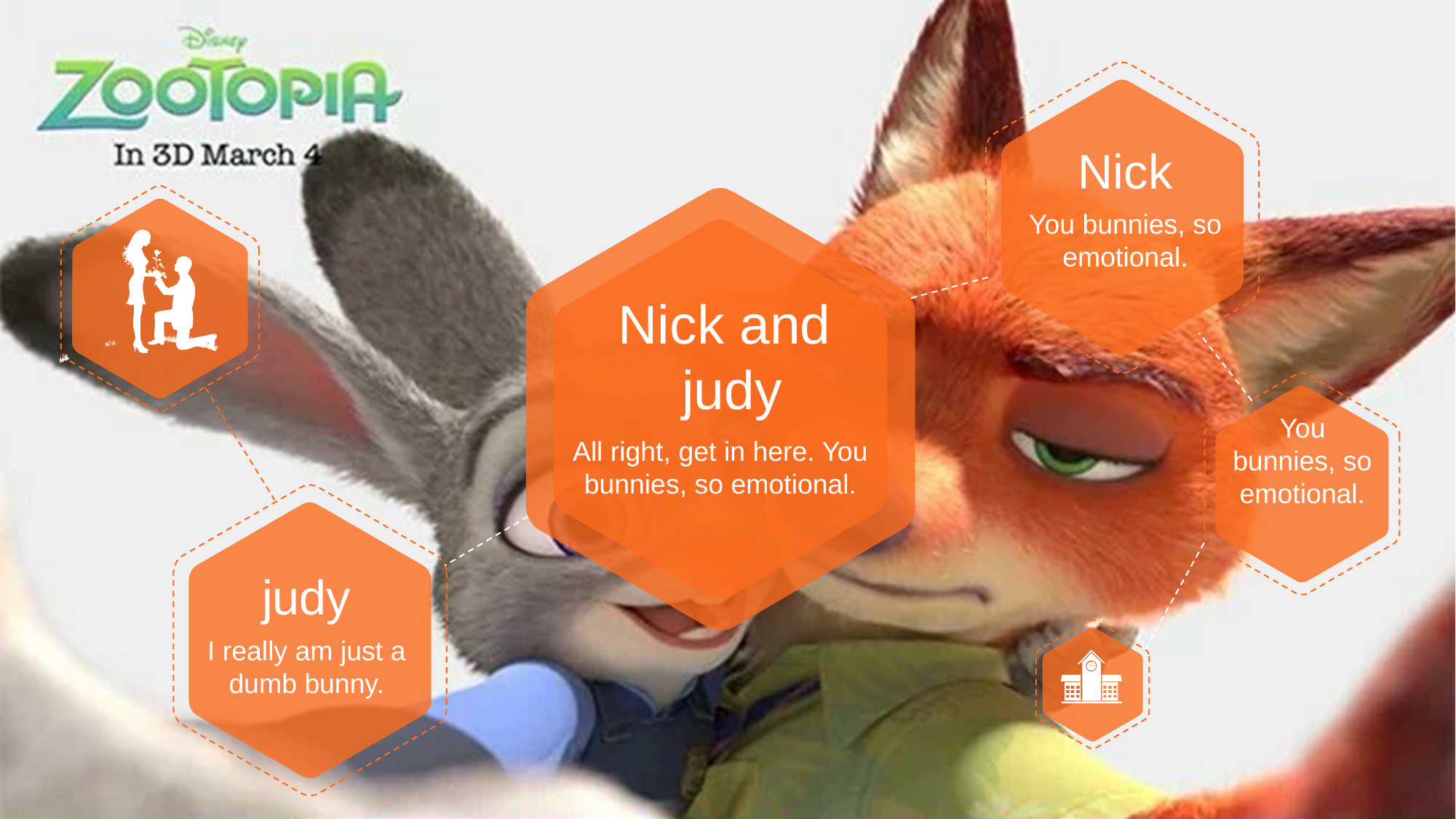

Nick

You bunnies, so emotional.

Nick and
 judy

You bunnies, so emotional.
All right, get in here. You bunnies, so emotional.

judy

I really am just a dumb bunny.